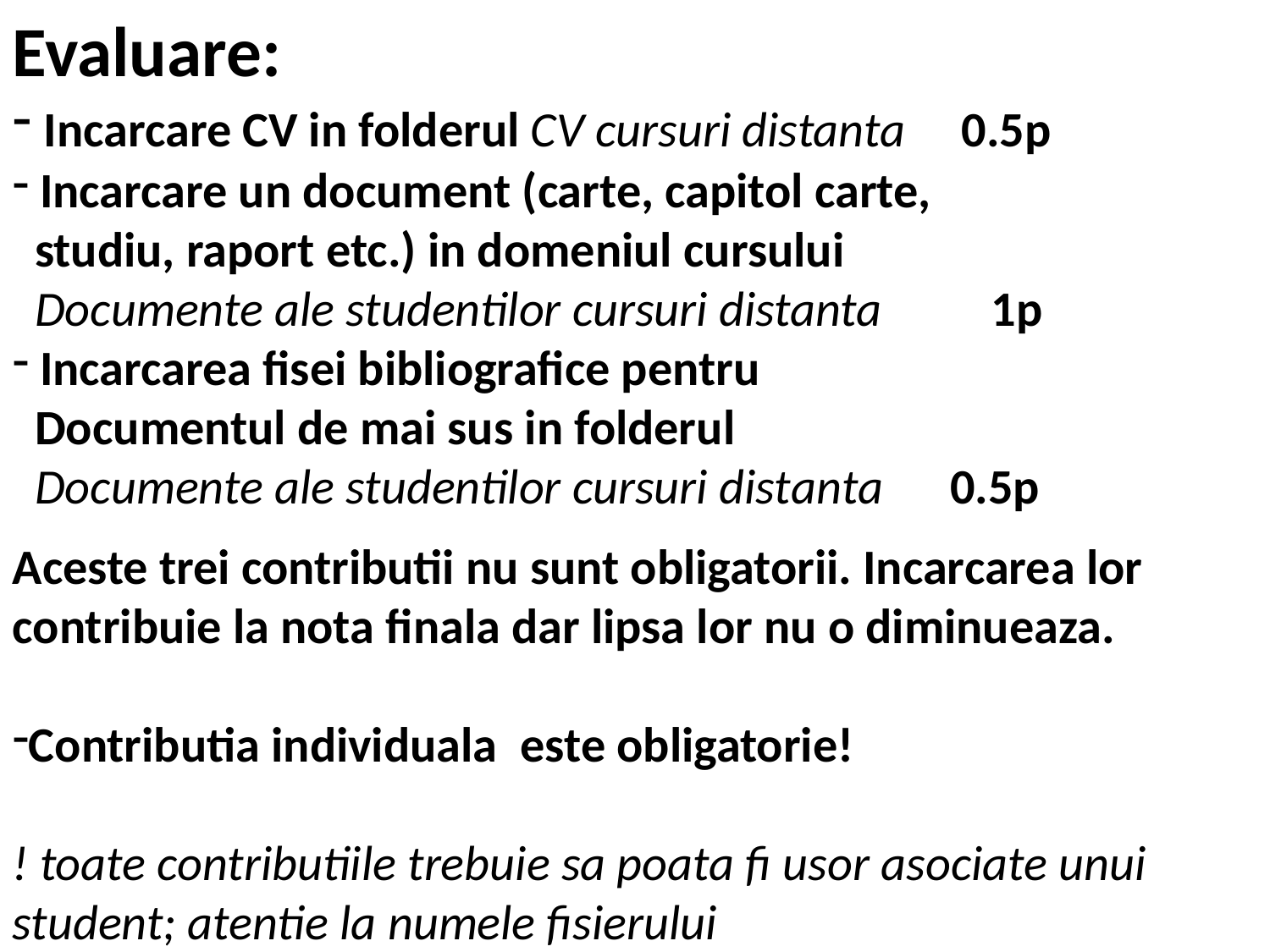

Evaluare:
 Incarcare CV in folderul CV cursuri distanta     0.5p
 Incarcare un document (carte, capitol carte,
  studiu, raport etc.) in domeniul cursului
  Documente ale studentilor cursuri distanta 	        1p
 Incarcarea fisei bibliografice pentru
  Documentul de mai sus in folderul
  Documente ale studentilor cursuri distanta      0.5p

Aceste trei contributii nu sunt obligatorii. Incarcarea lor contribuie la nota finala dar lipsa lor nu o diminueaza.

Contributia individuala	este obligatorie!

! toate contributiile trebuie sa poata fi usor asociate unui student; atentie la numele fisierului